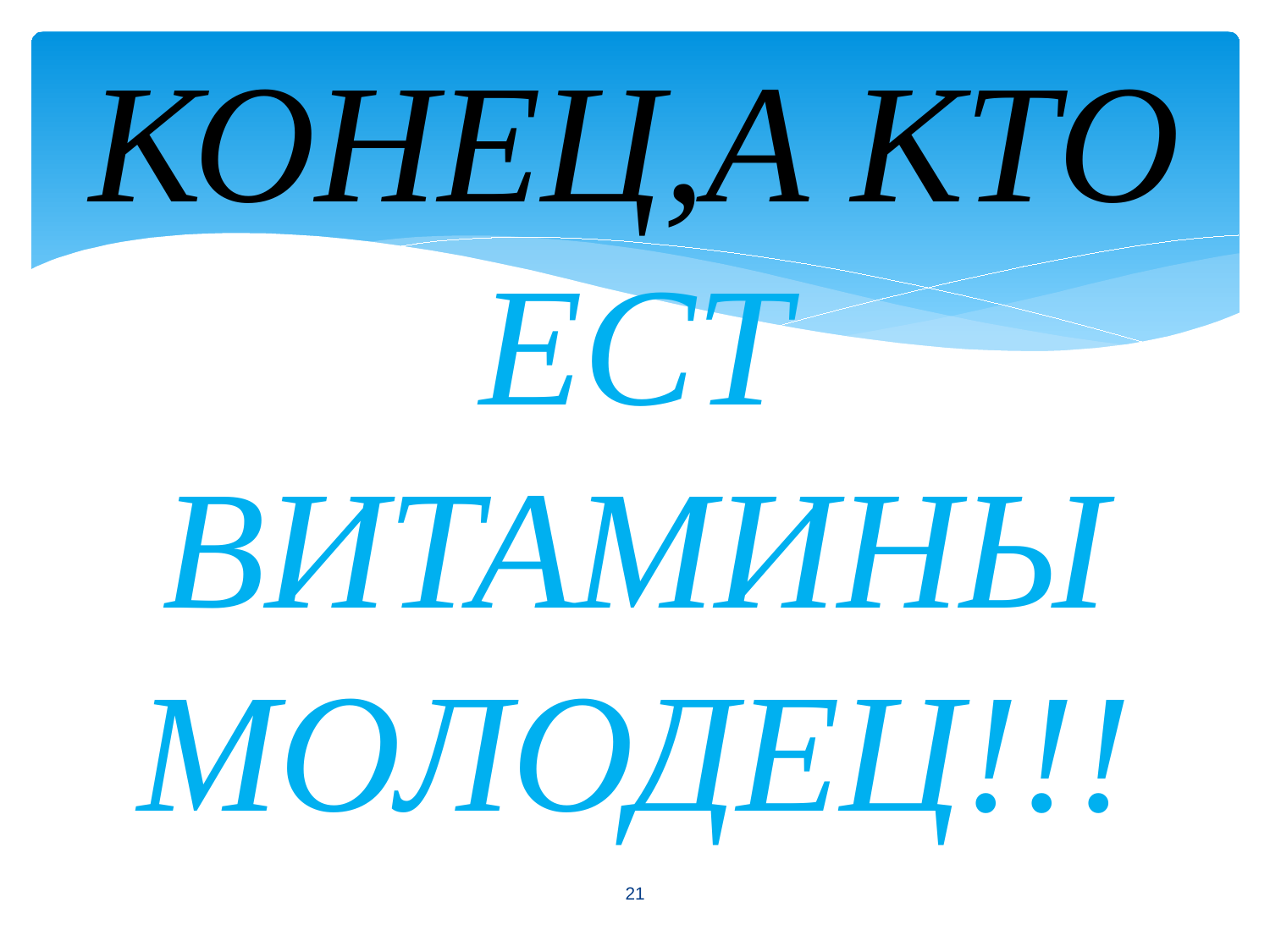

# КОНЕЦ,А КТО ЕСТ ВИТАМИНЫ МОЛОДЕЦ!!!
21